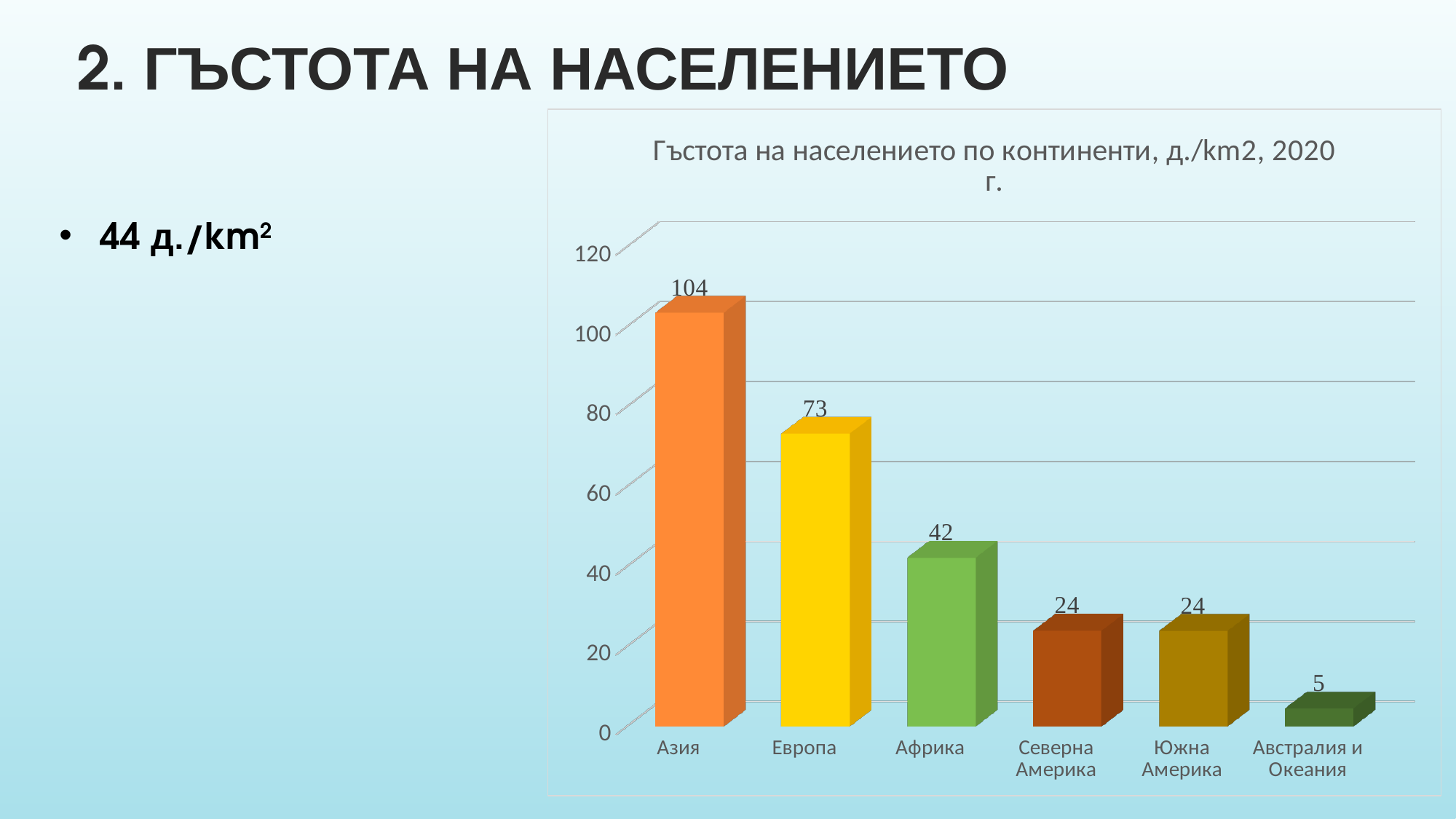

# 2. Гъстота на населението

[unsupported chart]

44 д./km2